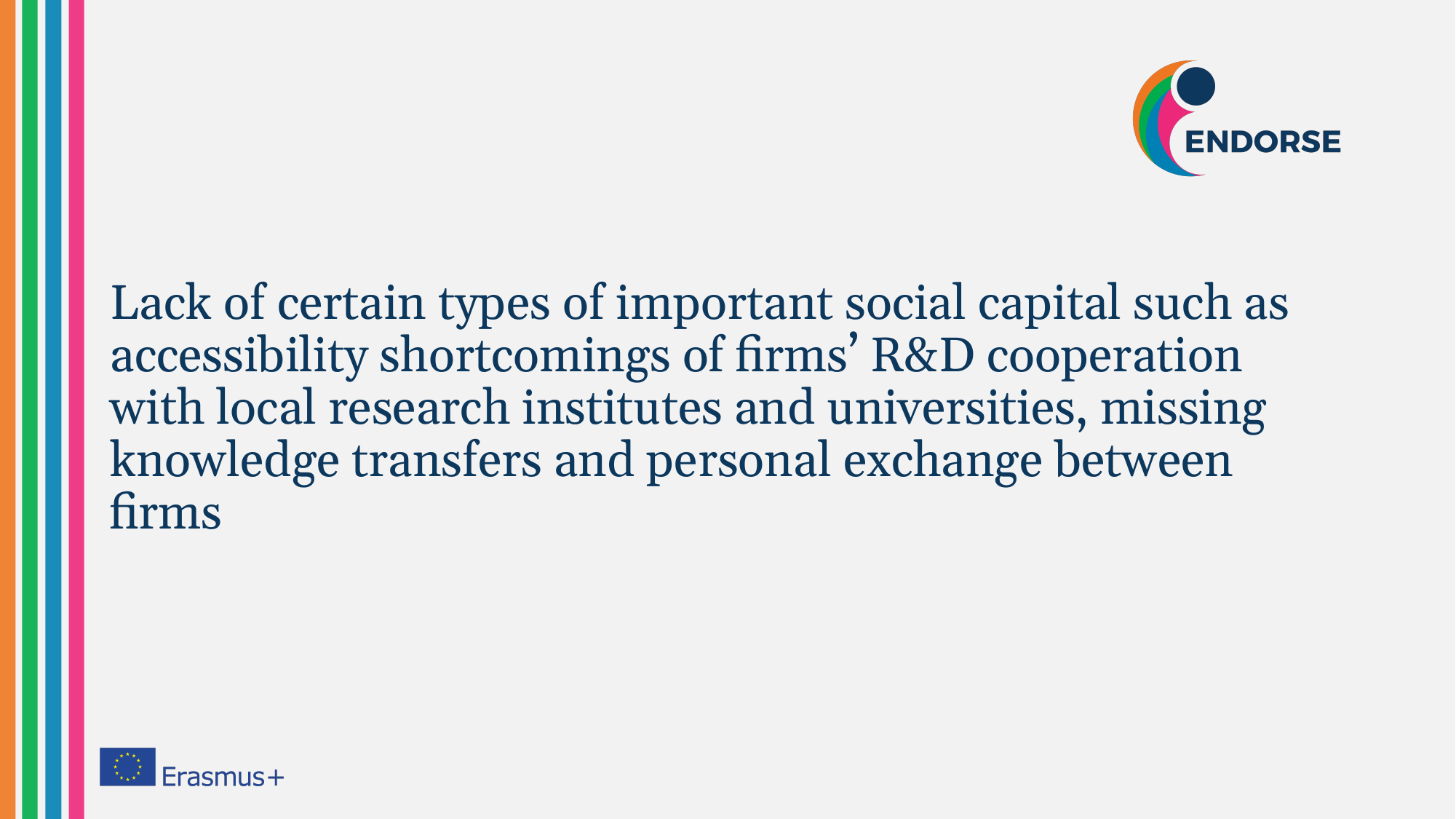

# Lack of certain types of important social capital such as accessibility shortcomings of firms’ R&D cooperation with local research institutes and universities, missing knowledge transfers and personal exchange between firms